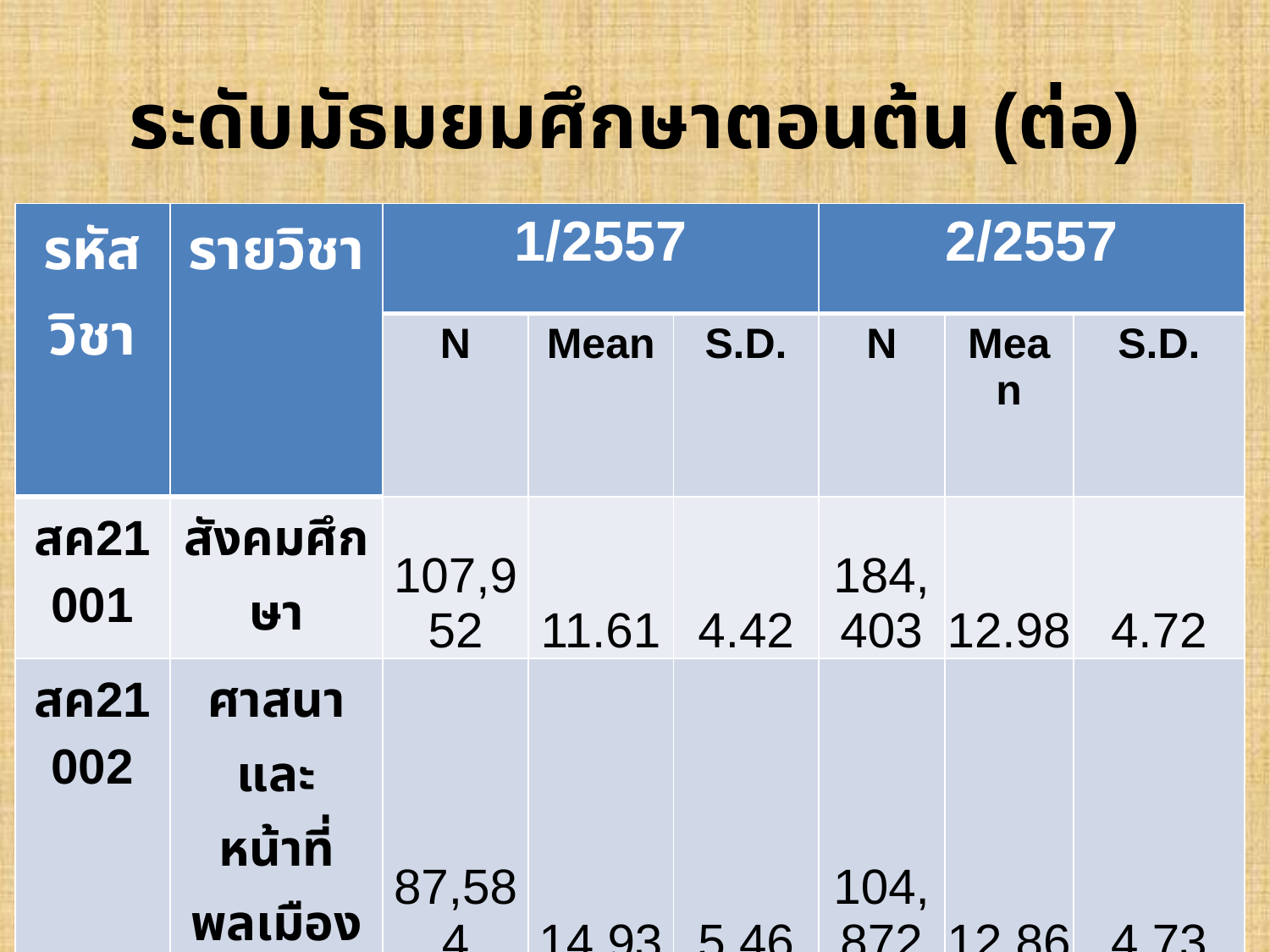

# ระดับมัธมยมศึกษาตอนต้น (ต่อ)
| รหัสวิชา | รายวิชา | 1/2557 |  |  | 2/2557 |  |  |
| --- | --- | --- | --- | --- | --- | --- | --- |
|  |  | N | Mean | S.D. | N | Mean | S.D. |
| สค21001 | สังคมศึกษา | 107,952 | 11.61 | 4.42 | 184,403 | 12.98 | 4.72 |
| สค21002 | ศาสนาและหน้าที่พลเมือง | 87,584 | 14.93 | 5.46 | 104,872 | 12.86 | 4.73 |
| สค21003 | การพัฒนาตนเอง ชุมชน สังคม | 140,929 | 13.08 | 4.62 | 79,639 | 10.81 | 3.69 |